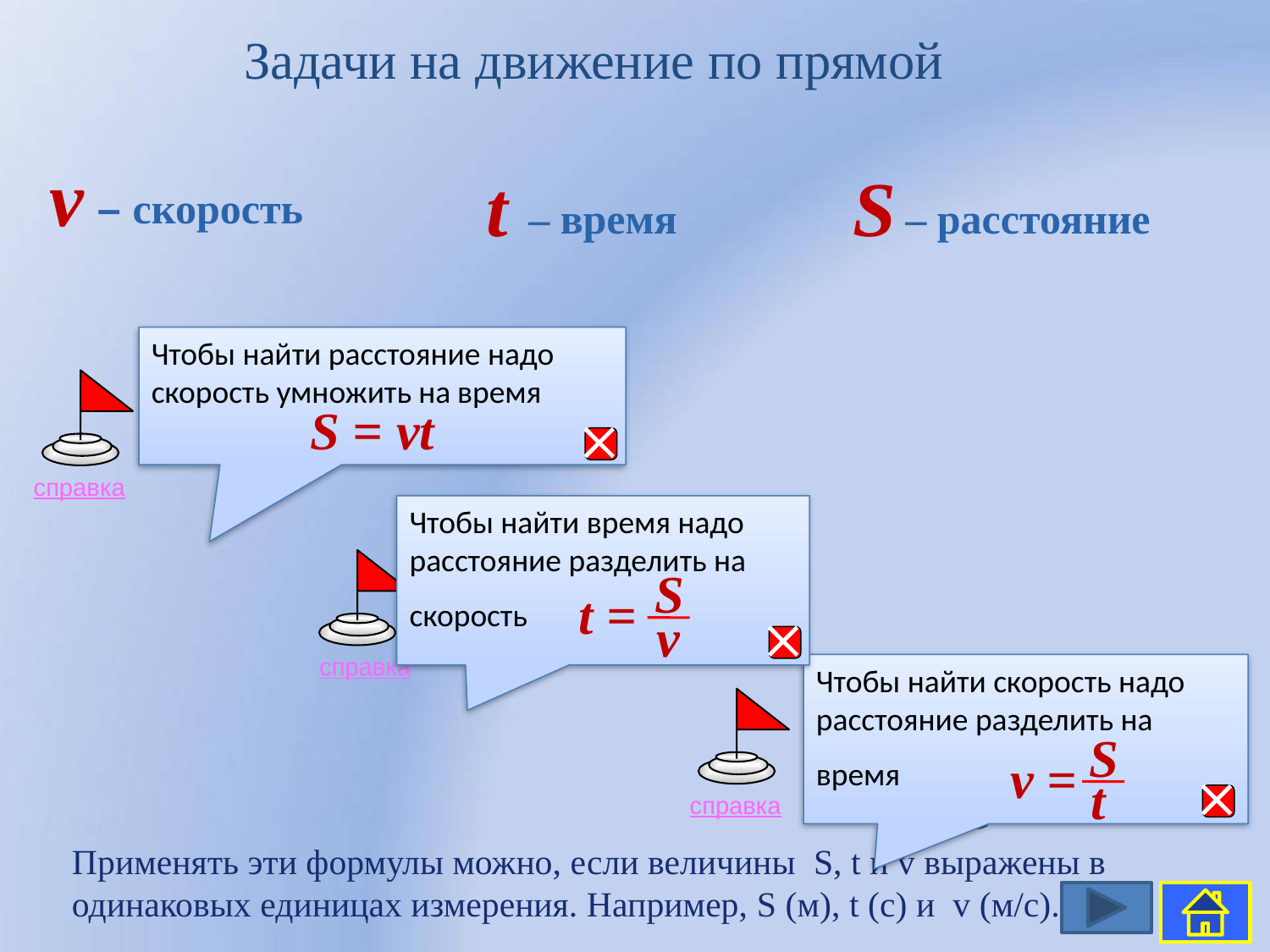

Задачи на движение по прямой
v
– скорость
t
– время
S
– расстояние
Чтобы найти расстояние надо скорость умножить на  время
S = vt
×

=

S
vt

справка
Чтобы найти время надо расстояние разделить на

скорость
S
v

×

S
=
t

v
t =

справка
Чтобы найти скорость надо расстояние разделить на

время
S
v =
t

×

S

=
v
t

справка
Применять эти формулы можно, если величины  S, t и v выражены в одинаковых единицах измерения. Например, S (м), t (с) и  v (м/с).